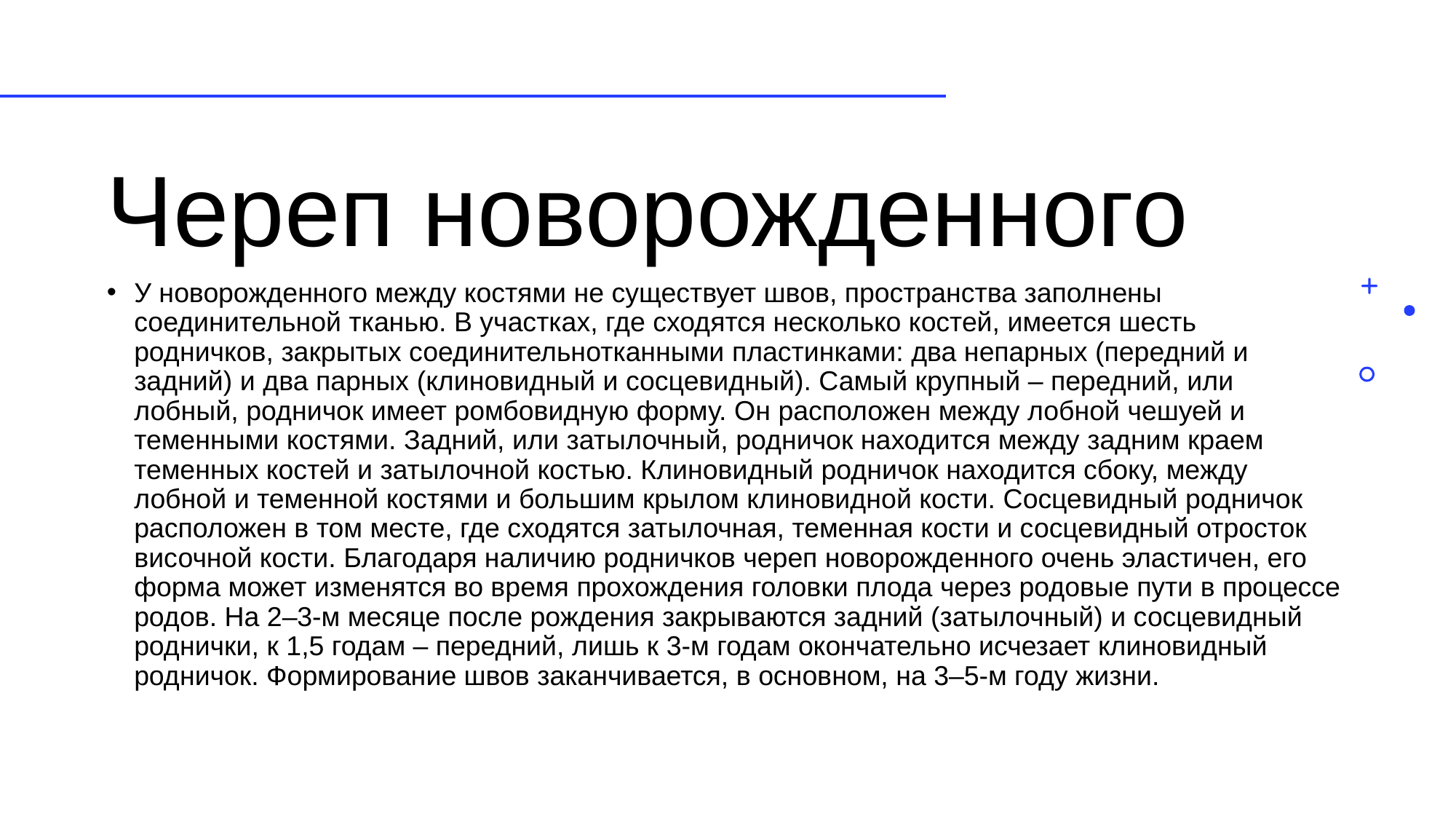

# Череп новорожденного
У новорожденного между костями не существует швов, пространства заполнены соединительной тканью. В участках, где сходятся несколько костей, имеется шесть родничков, закрытых соединительнотканными пластинками: два непарных (передний и задний) и два парных (клиновидный и сосцевидный). Самый крупный – передний, или лобный, родничок имеет ромбовидную форму. Он расположен между лобной чешуей и теменными костями. Задний, или затылочный, родничок находится между задним краем теменных костей и затылочной костью. Клиновидный родничок находится сбоку, между лобной и теменной костями и большим крылом клиновидной кости. Сосцевидный родничок расположен в том месте, где сходятся затылочная, теменная кости и сосцевидный отросток височной кости. Благодаря наличию родничков череп новорожденного очень эластичен, его форма может изменятся во время прохождения головки плода через родовые пути в процессе родов. На 2–3-м месяце после рождения закрываются задний (затылочный) и сосцевидный роднички, к 1,5 годам – передний, лишь к 3-м годам окончательно исчезает клиновидный родничок. Формирование швов заканчивается, в основном, на 3–5-м году жизни.